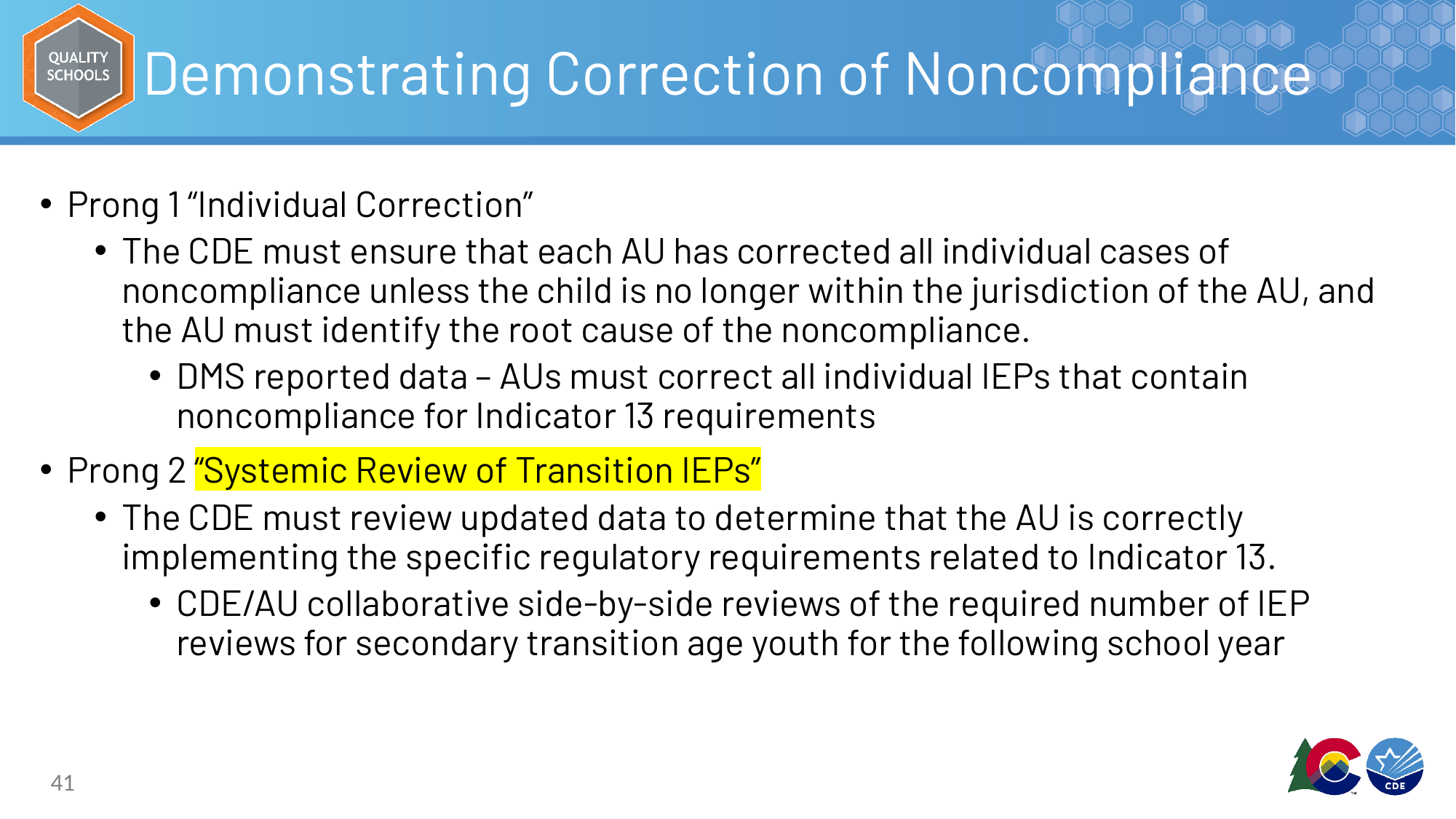

# Demonstrating Correction of Noncompliance
Prong 1 “Individual Correction”
The CDE must ensure that each AU has corrected all individual cases of noncompliance unless the child is no longer within the jurisdiction of the AU, and the AU must identify the root cause of the noncompliance.
DMS reported data – AUs must correct all individual IEPs that contain noncompliance for Indicator 13 requirements
Prong 2 “Systemic Review of Transition IEPs”
The CDE must review updated data to determine that the AU is correctly implementing the specific regulatory requirements related to Indicator 13.
CDE/AU collaborative side-by-side reviews of the required number of IEP reviews for secondary transition age youth for the following school year

41